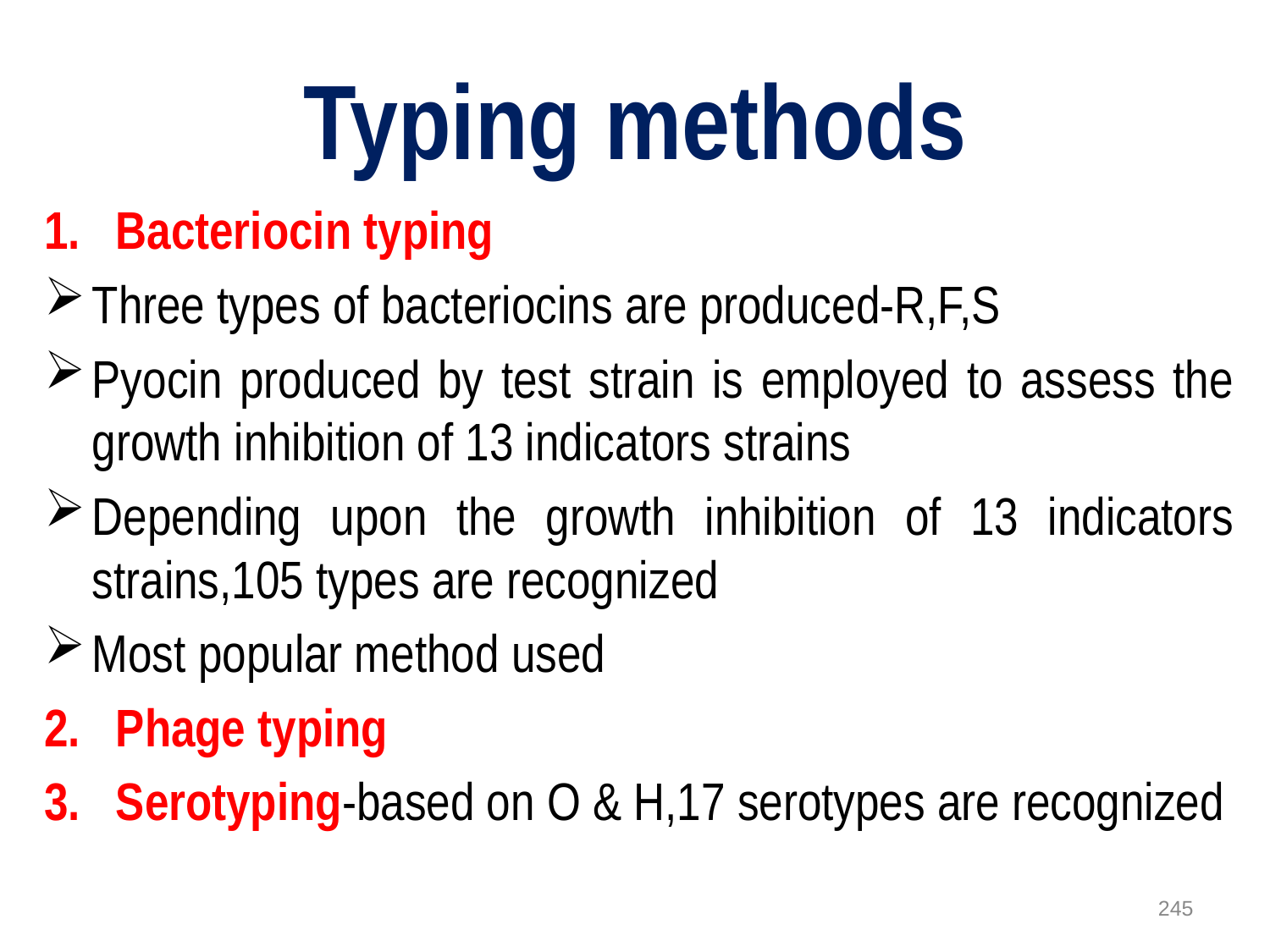

# Typing methods
Bacteriocin typing
Three types of bacteriocins are produced-R,F,S
Pyocin produced by test strain is employed to assess the growth inhibition of 13 indicators strains
Depending upon the growth inhibition of 13 indicators strains,105 types are recognized
Most popular method used
Phage typing
Serotyping-based on O & H,17 serotypes are recognized

245